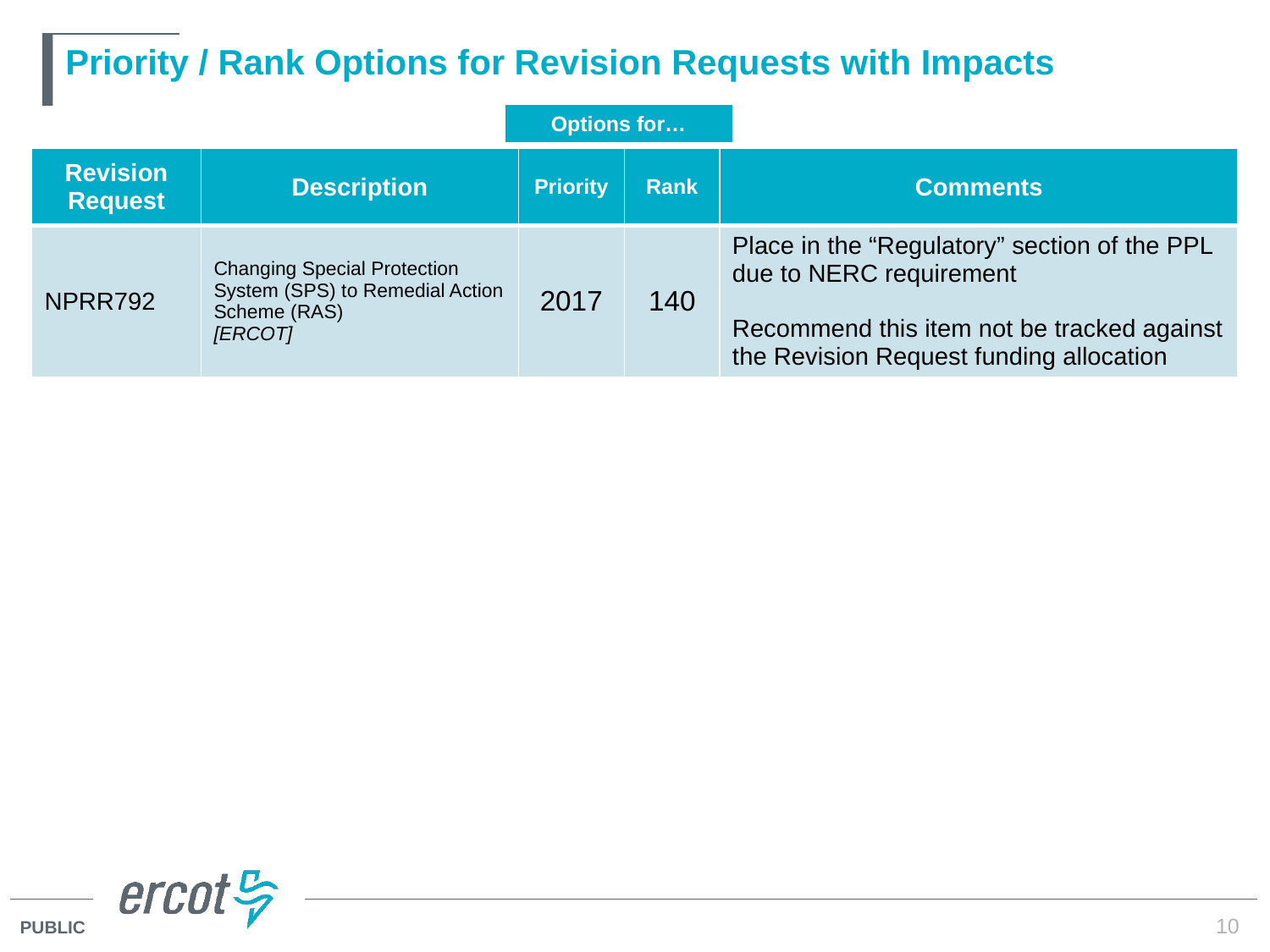

# Priority / Rank Options for Revision Requests with Impacts
| Options for… |
| --- |
| Revision Request | Description | Priority | Rank | Comments |
| --- | --- | --- | --- | --- |
| NPRR792 | Changing Special Protection System (SPS) to Remedial Action Scheme (RAS) [ERCOT] | 2017 | 140 | Place in the “Regulatory” section of the PPL due to NERC requirement Recommend this item not be tracked against the Revision Request funding allocation |
10